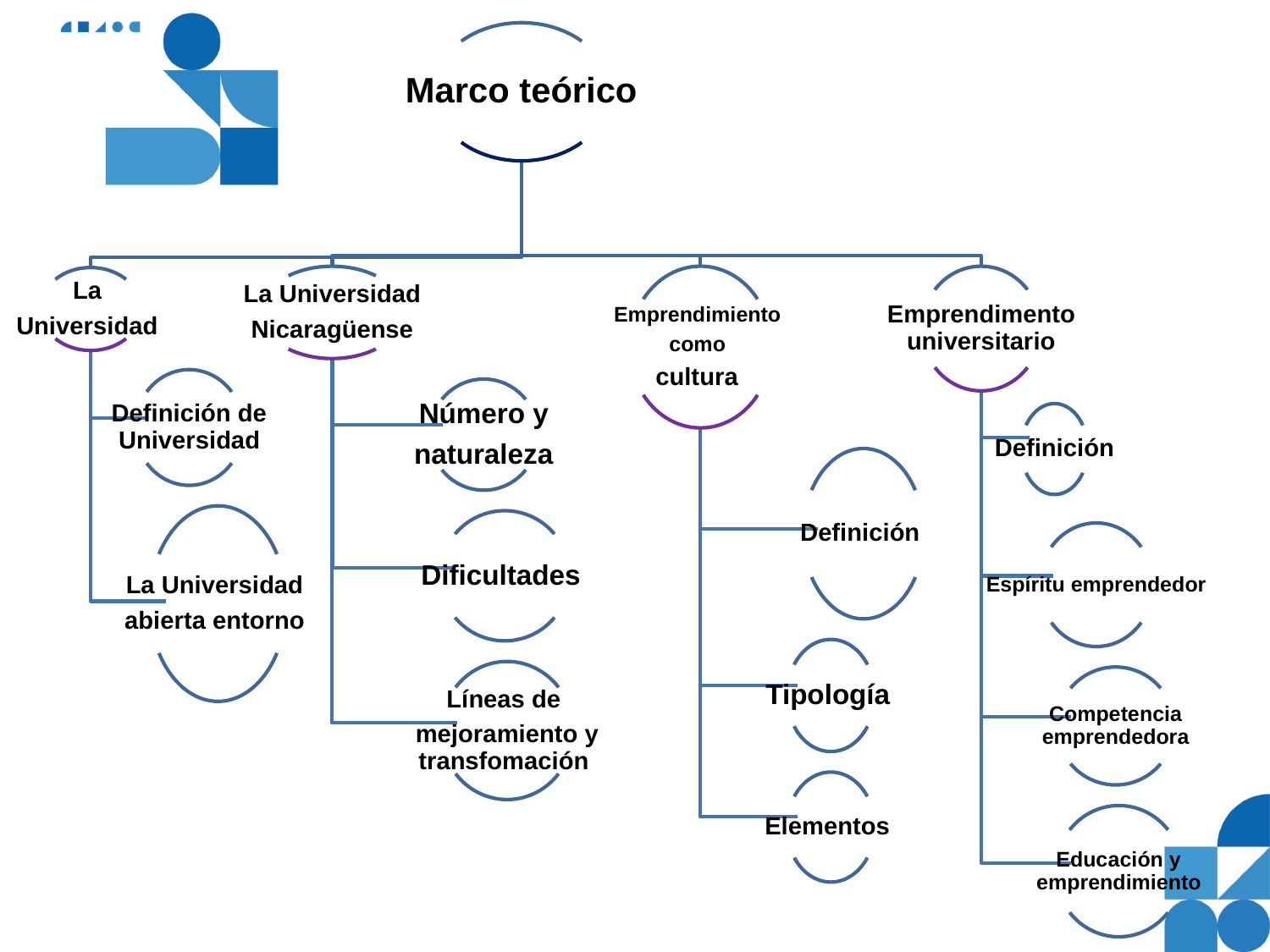

Marco teórico
La
Universidad
Definición de Universidad
La Universidad
abierta entorno
La Universidad
 Nicaragüense
Número y
 naturaleza
Dificultades
Líneas de
mejoramiento y transfomación
Emprendimiento
como
cultura
Definición
Tipología
Elementos
Emprendimento universitario
Definición
Espíritu emprendedor
Competencia emprendedora
Educación y emprendimiento